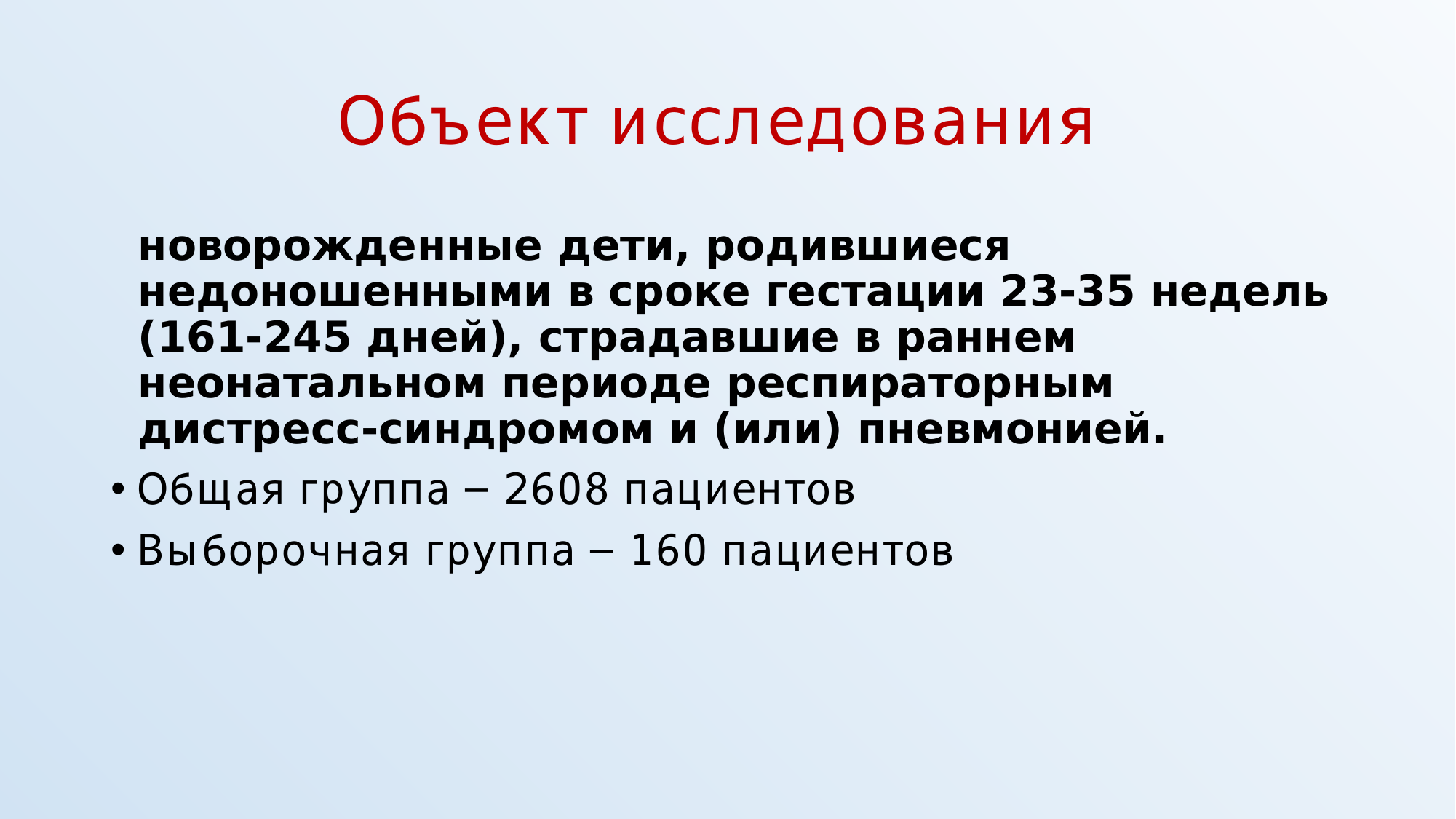

# Объект исследования
	новорожденные дети, родившиеся недоношенными в сроке гестации 23-35 недель (161-245 дней), страдавшие в раннем неонатальном периоде респираторным дистресс-синдромом и (или) пневмонией.
Общая группа – 2608 пациентов
Выборочная группа – 160 пациентов